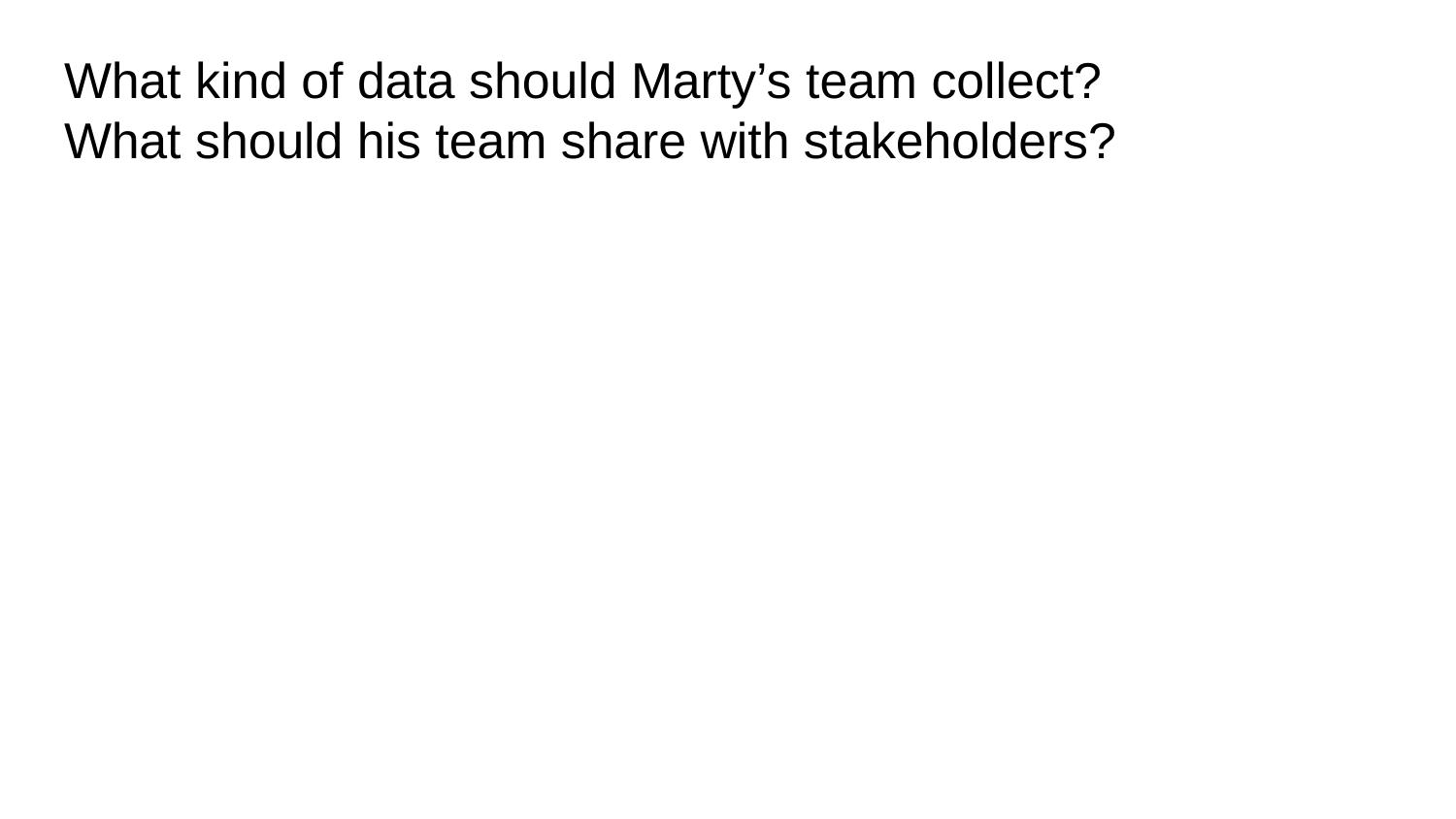

# What kind of data should Marty’s team collect?
What should his team share with stakeholders?